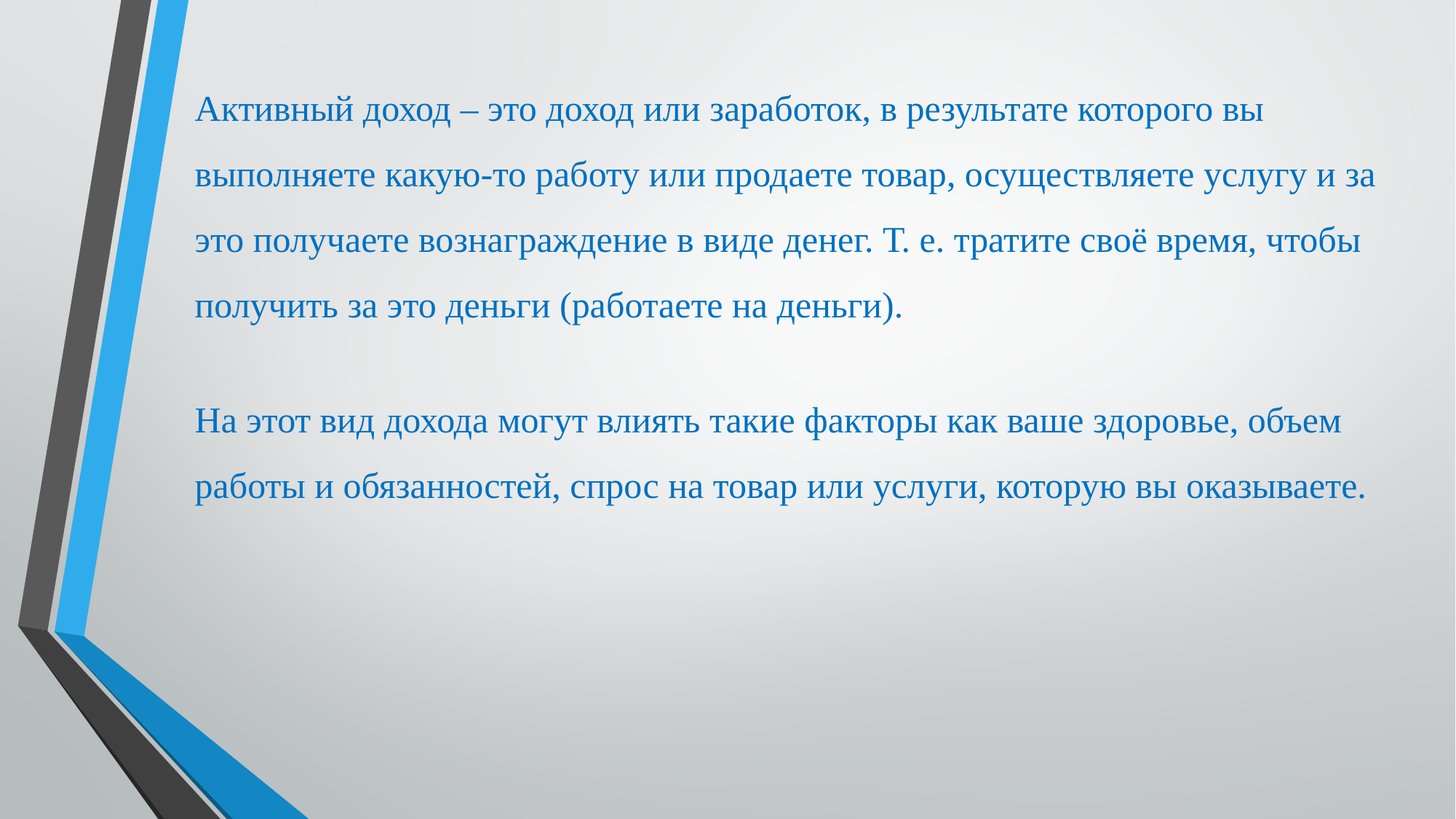

Активный доход – это доход или заработок, в результате которого вы выполняете какую-то работу или продаете товар, осуществляете услугу и за это получаете вознаграждение в виде денег. Т. е. тратите своё время, чтобы получить за это деньги (работаете на деньги).

На этот вид дохода могут влиять такие факторы как ваше здоровье, объем работы и обязанностей, спрос на товар или услуги, которую вы оказываете.